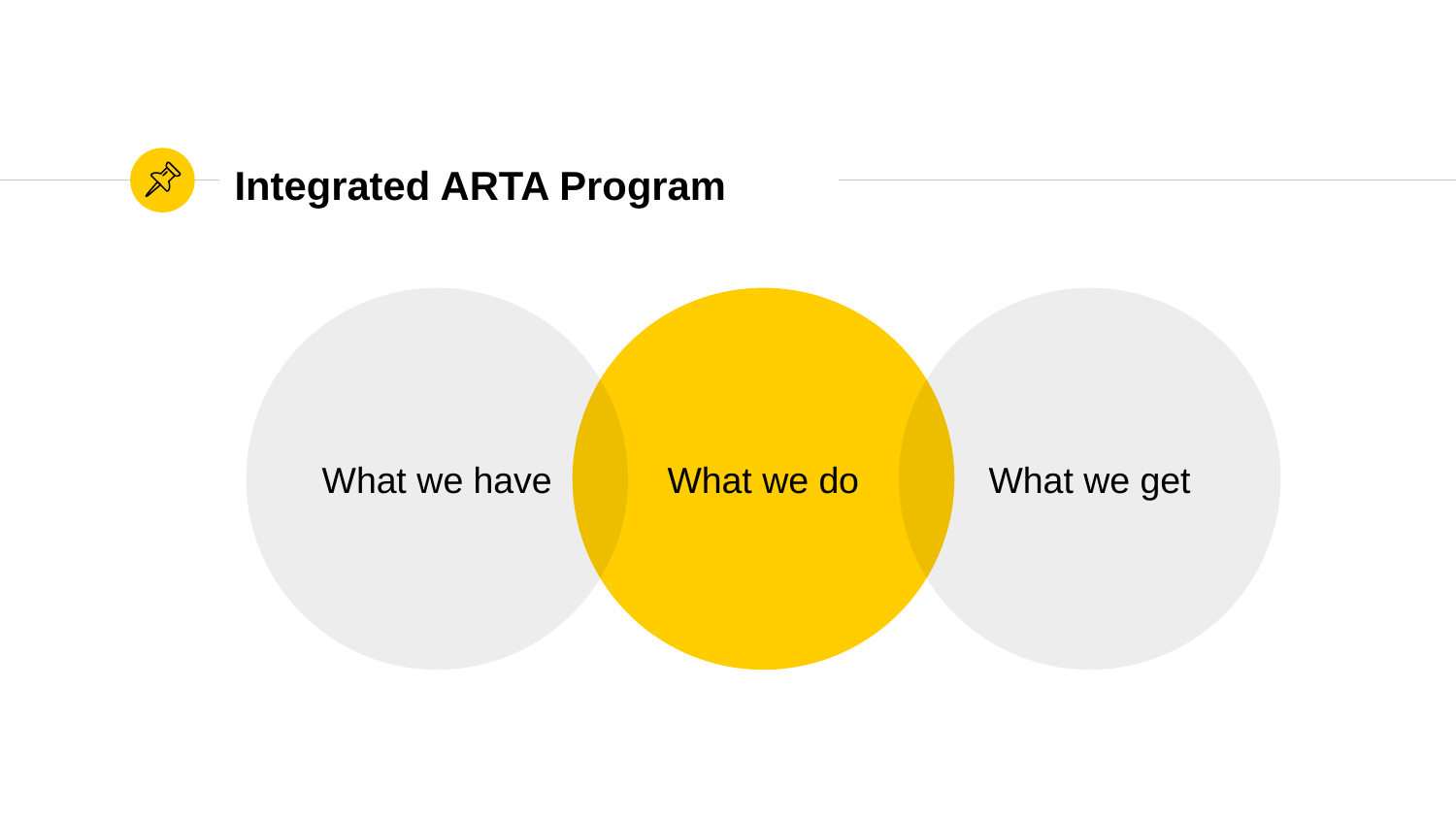

# Integrated ARTA Program

What we have
What we do
What we get